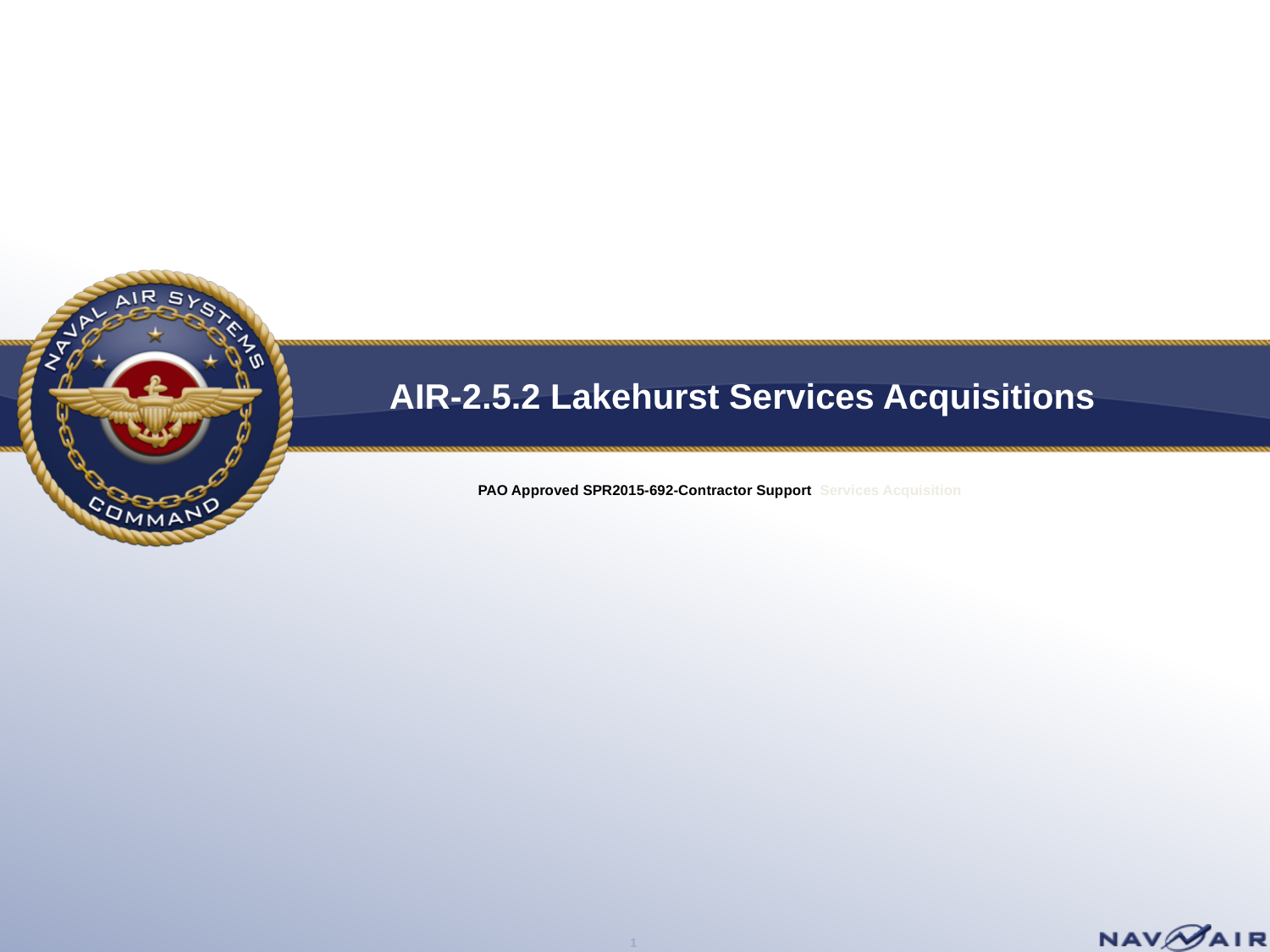

# AIR-2.5.2 Lakehurst Services Acquisitions
PAO Approved SPR2015-692-Contractor Support  Services Acquisition
1